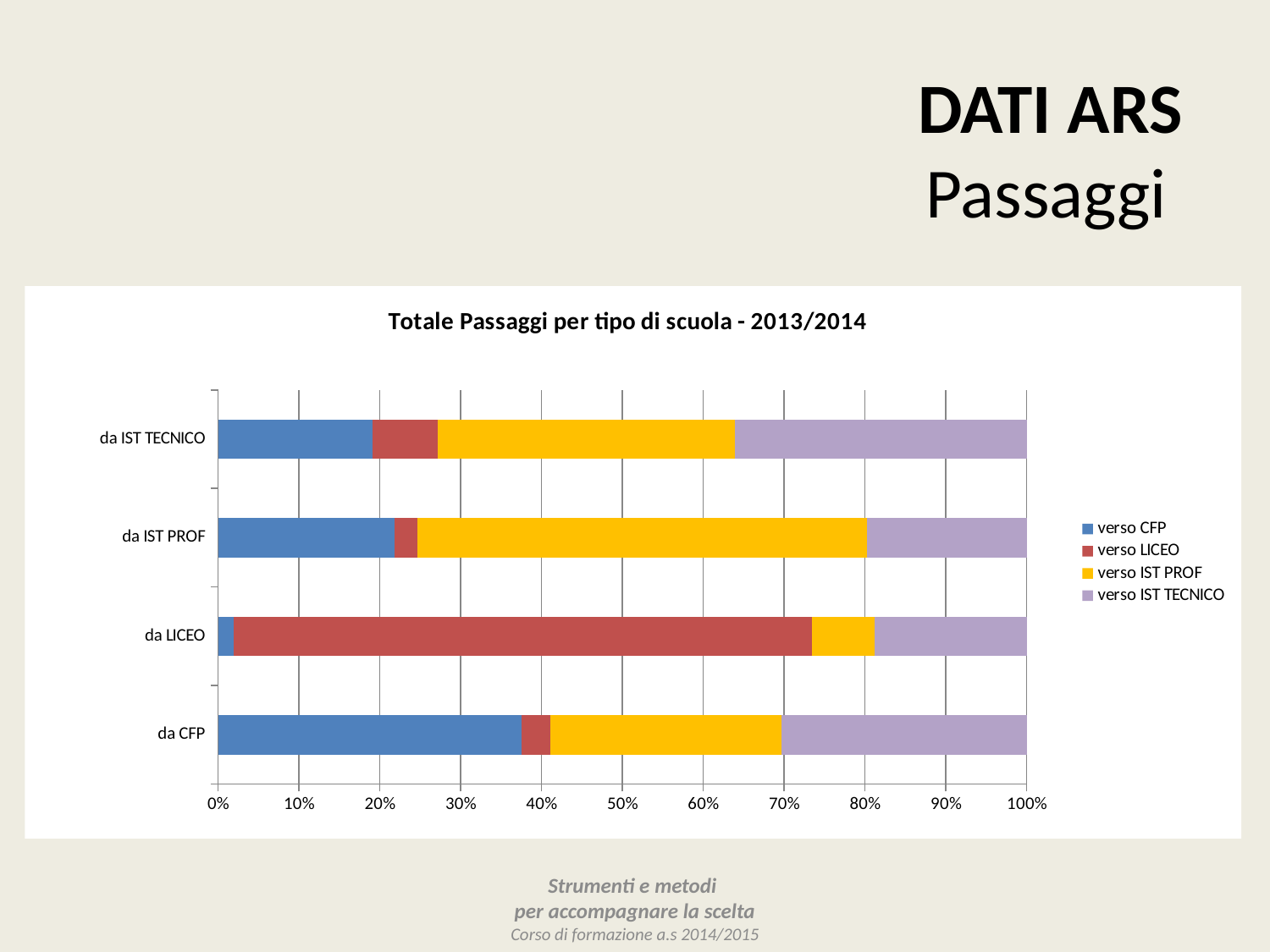

DATI ARS
Passaggi

### Chart: Totale Passaggi per tipo di scuola - 2013/2014

| Category | verso CFP | verso LICEO | verso IST PROF | verso IST TECNICO |
|---|---|---|---|---|
| da CFP | 21.0 | 2.0 | 16.0 | 17.0 |
| da LICEO | 6.0 | 221.0 | 24.0 | 58.0 |
| da IST PROF | 31.0 | 4.0 | 79.0 | 28.0 |
| da IST TECNICO | 52.0 | 22.0 | 100.0 | 98.0 |
Strumenti e metodi
per accompagnare la scelta
Corso di formazione a.s 2014/2015